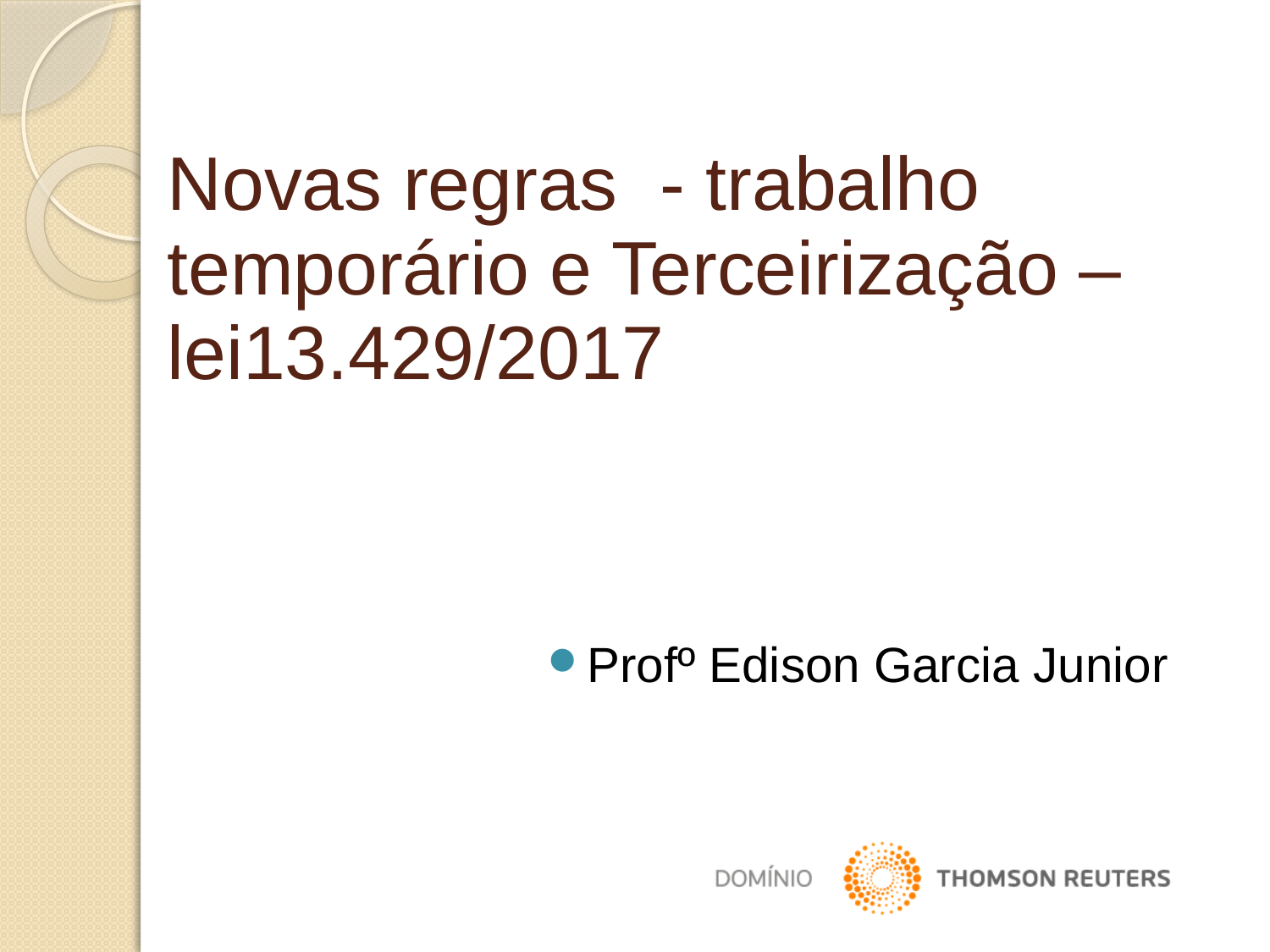

Novas regras  - trabalho temporário e Terceirização – lei13.429/2017

Profº Edison Garcia Junior